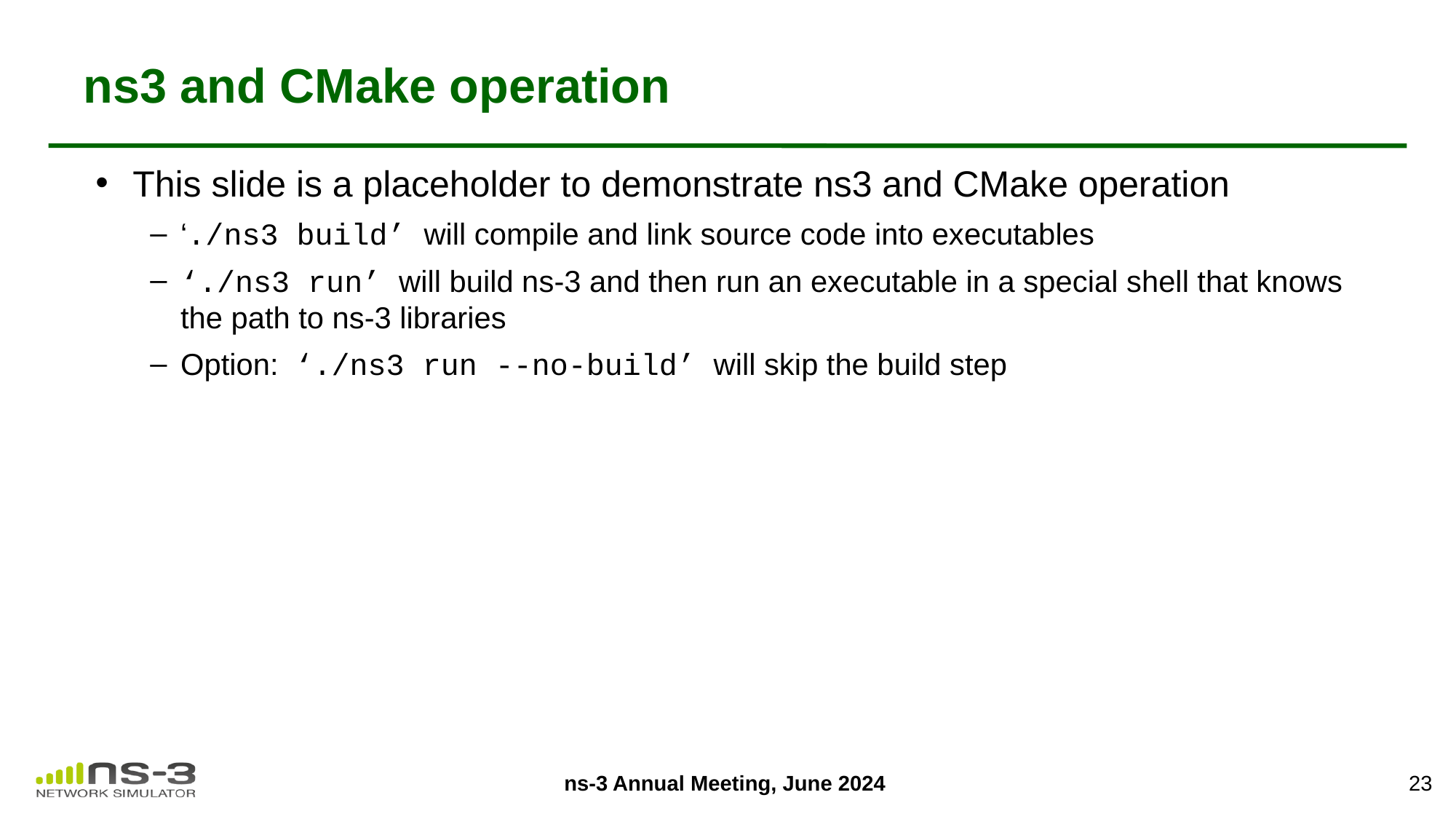

# ns3 and CMake operation
This slide is a placeholder to demonstrate ns3 and CMake operation
‘./ns3 build’ will compile and link source code into executables
‘./ns3 run’ will build ns-3 and then run an executable in a special shell that knows the path to ns-3 libraries
Option:  ‘./ns3 run --no-build’ will skip the build step

23
ns-3 Annual Meeting, June 2024